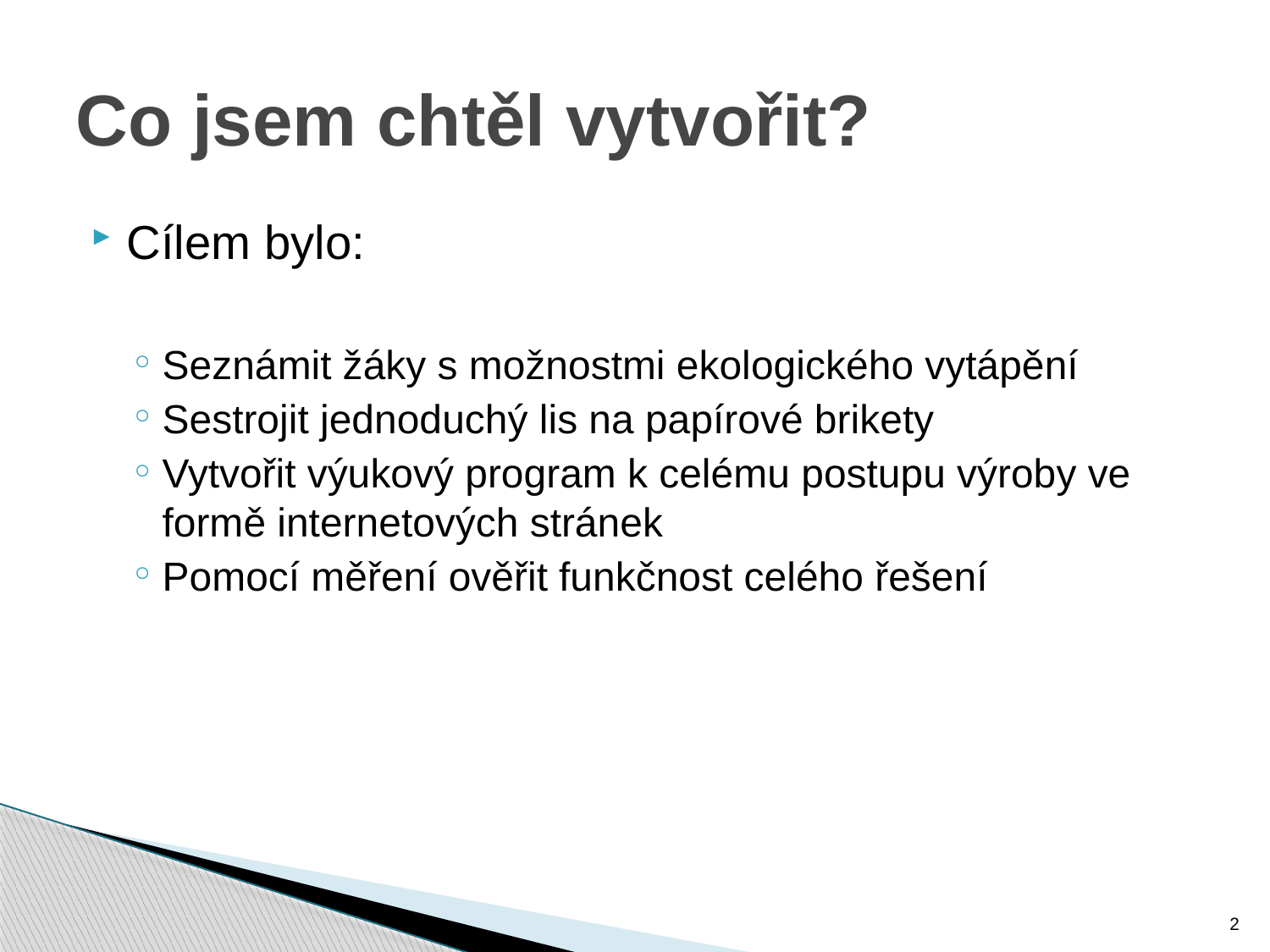

# Co jsem chtěl vytvořit?
Cílem bylo:

Seznámit žáky s možnostmi ekologického vytápění
Sestrojit jednoduchý lis na papírové brikety
Vytvořit výukový program k celému postupu výroby ve formě internetových stránek
Pomocí měření ověřit funkčnost celého řešení

2